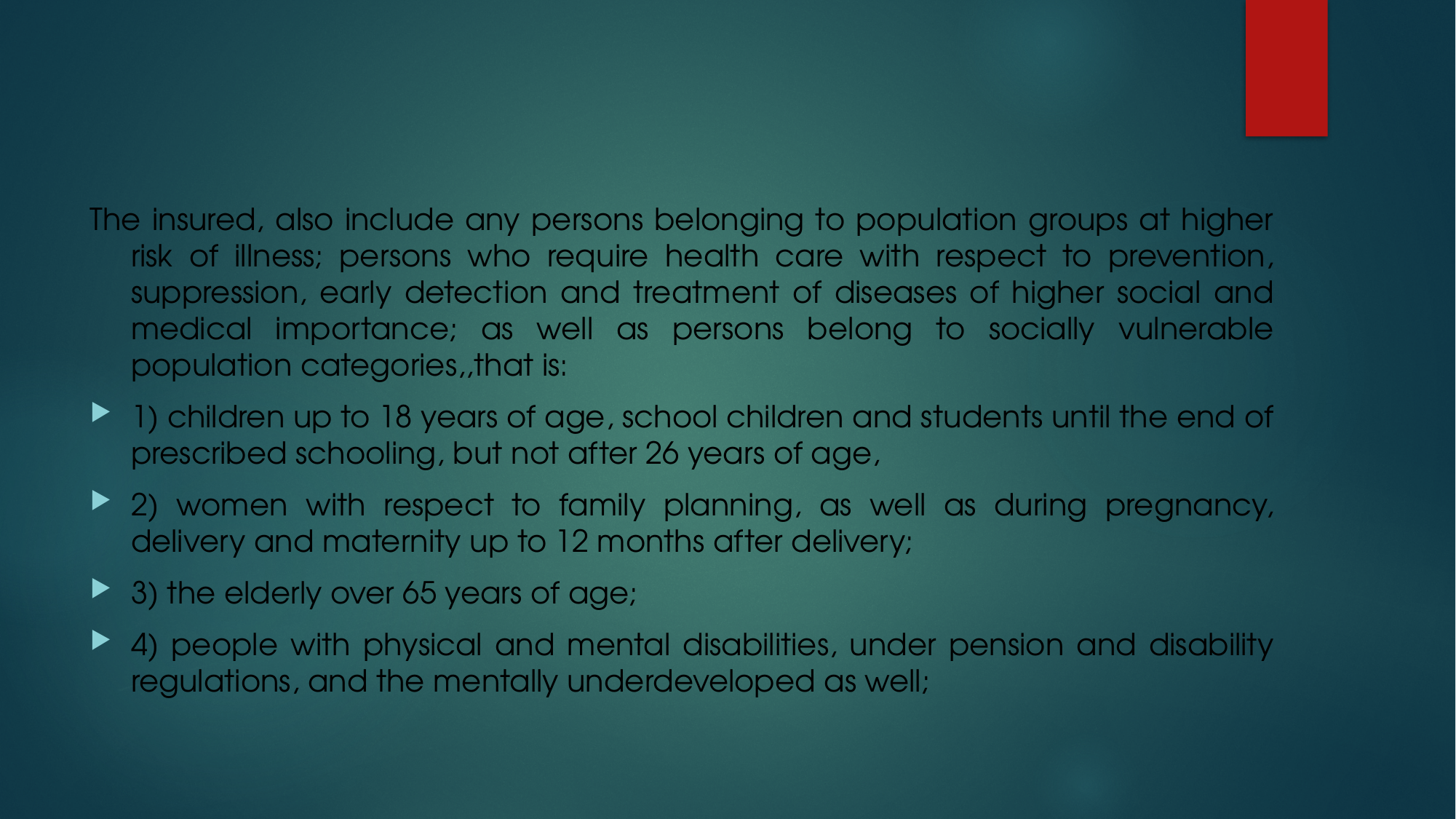

The insured, also include any persons belonging to population groups at higher risk of illness; persons who require health care with respect to prevention, suppression, early detection and treatment of diseases of higher social and medical importance; as well as persons belong to socially vulnerable population categories,,that is:
1) children up to 18 years of age, school children and students until the end of prescribed schooling, but not after 26 years of age,
2) women with respect to family planning, as well as during pregnancy, delivery and maternity up to 12 months after delivery;
3) the elderly over 65 years of age;
4) people with physical and mental disabilities, under pension and disability regulations, and the mentally underdeveloped as well;